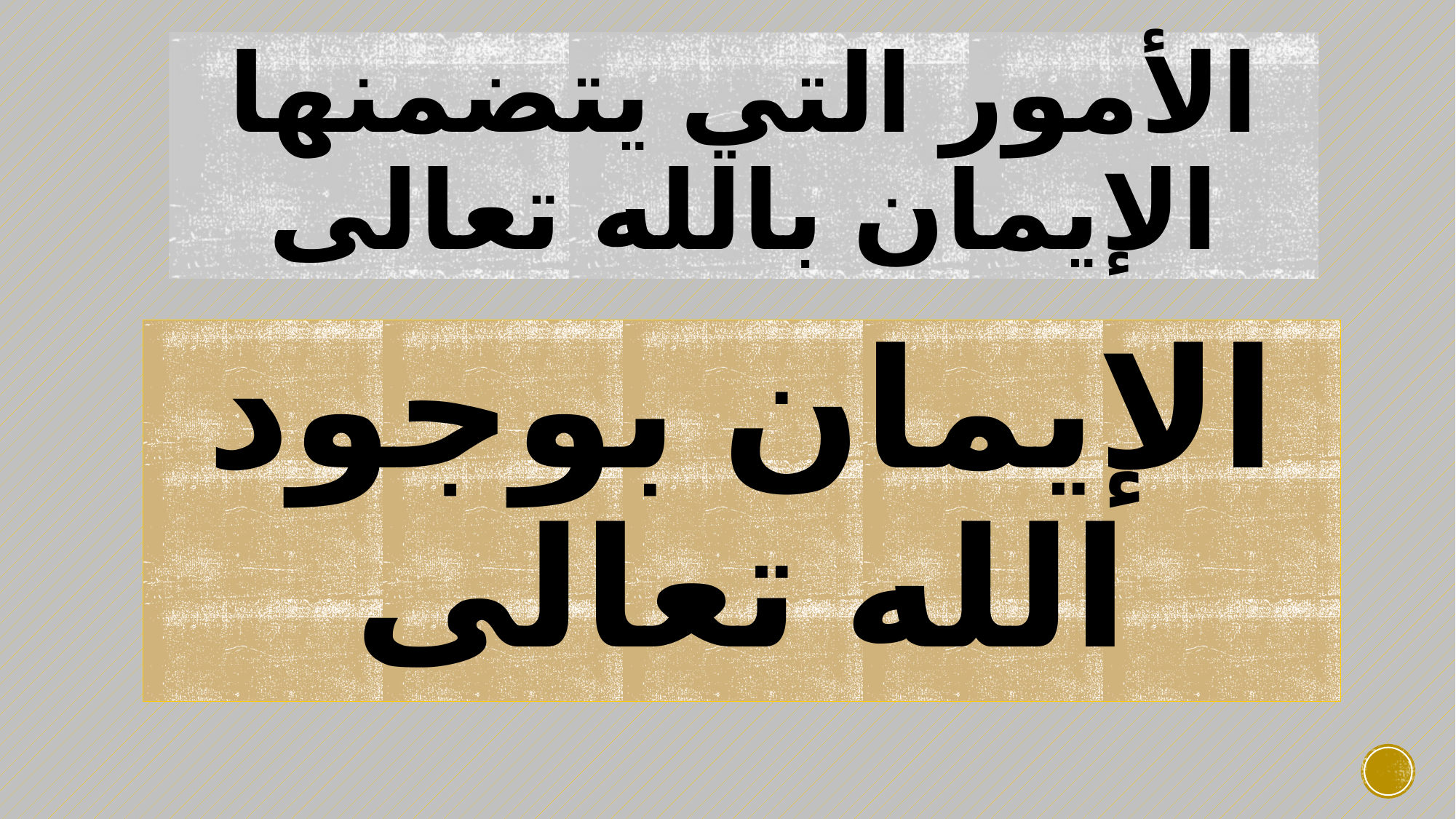

# الأمور التي يتضمنها الإيمان بالله تعالى
الإيمان بوجود الله تعالى